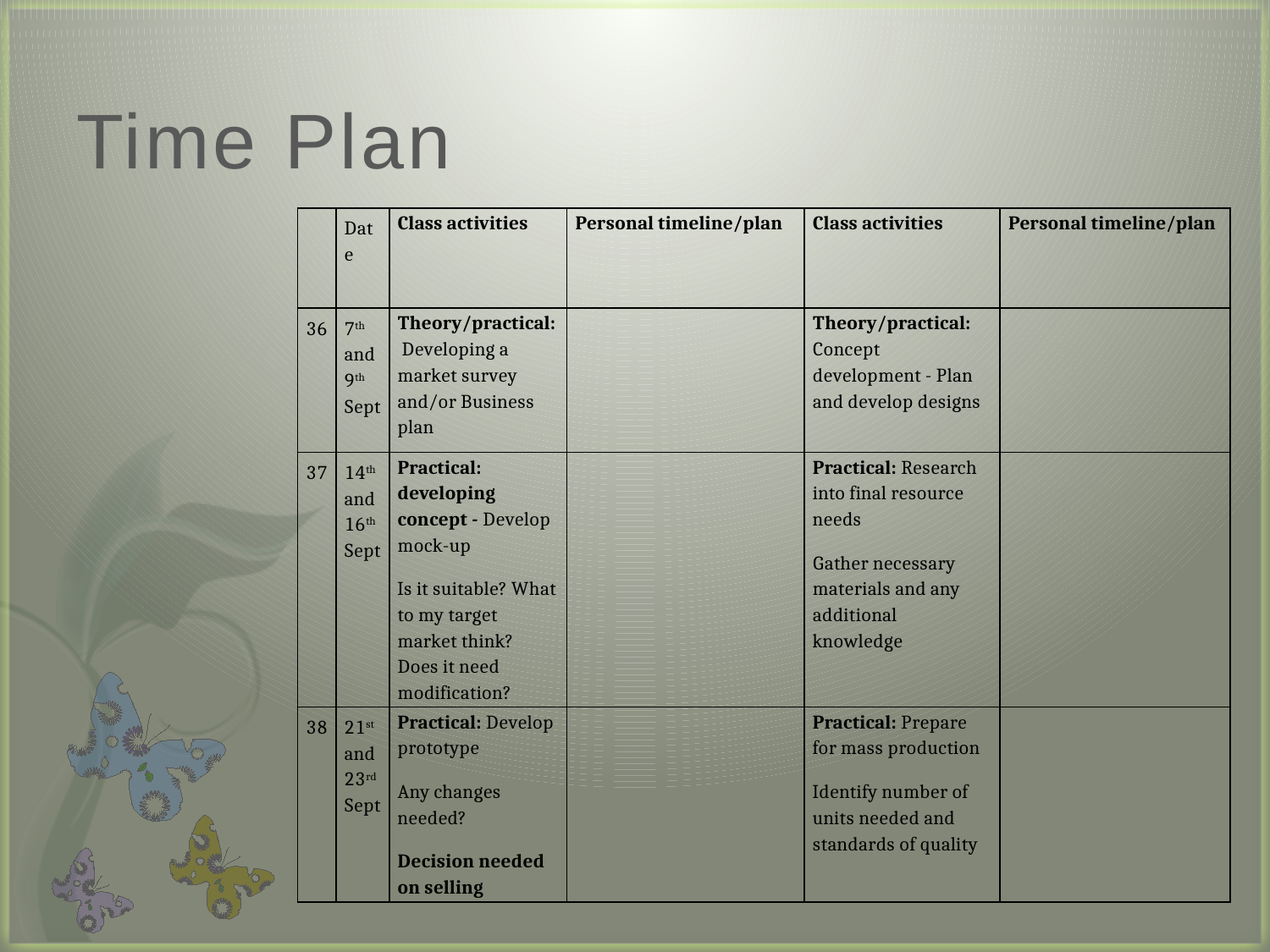

# Time Plan
|  | Date | Class activities | Personal timeline/plan | Class activities | Personal timeline/plan |
| --- | --- | --- | --- | --- | --- |
| 36 | 7th and 9th Sept | Theory/practical: Developing a market survey and/or Business plan |  | Theory/practical: Concept development - Plan and develop designs |  |
| 37 | 14th and 16th Sept | Practical: developing concept - Develop mock-up Is it suitable? What to my target market think? Does it need modification? |  | Practical: Research into final resource needs Gather necessary materials and any additional knowledge |  |
| 38 | 21st and 23rd Sept | Practical: Develop prototype Any changes needed? Decision needed on selling |  | Practical: Prepare for mass production Identify number of units needed and standards of quality |  |